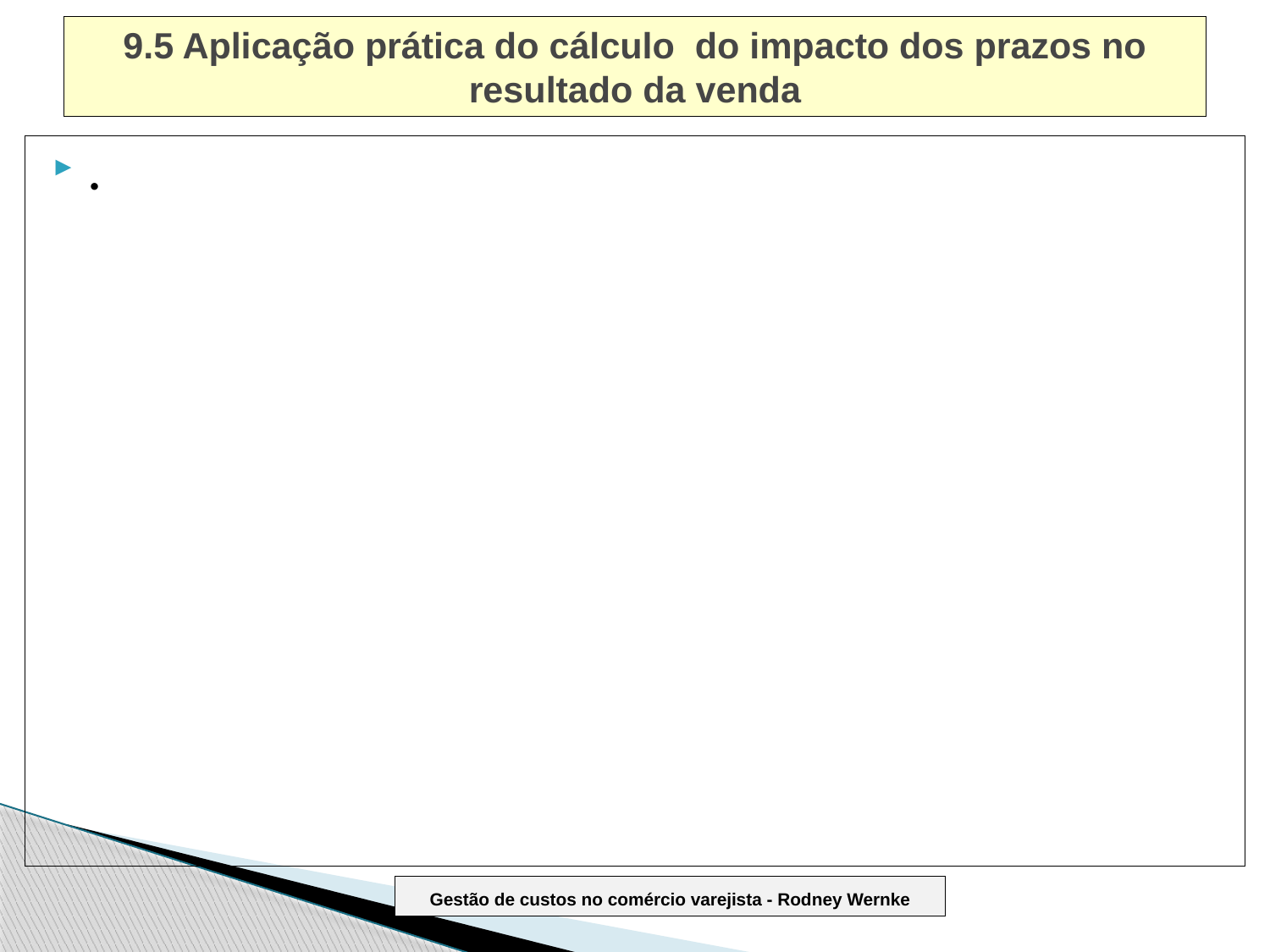

# 9.5 Aplicação prática do cálculo  do impacto dos prazos no resultado da venda
.
Gestão de custos no comércio varejista - Rodney Wernke